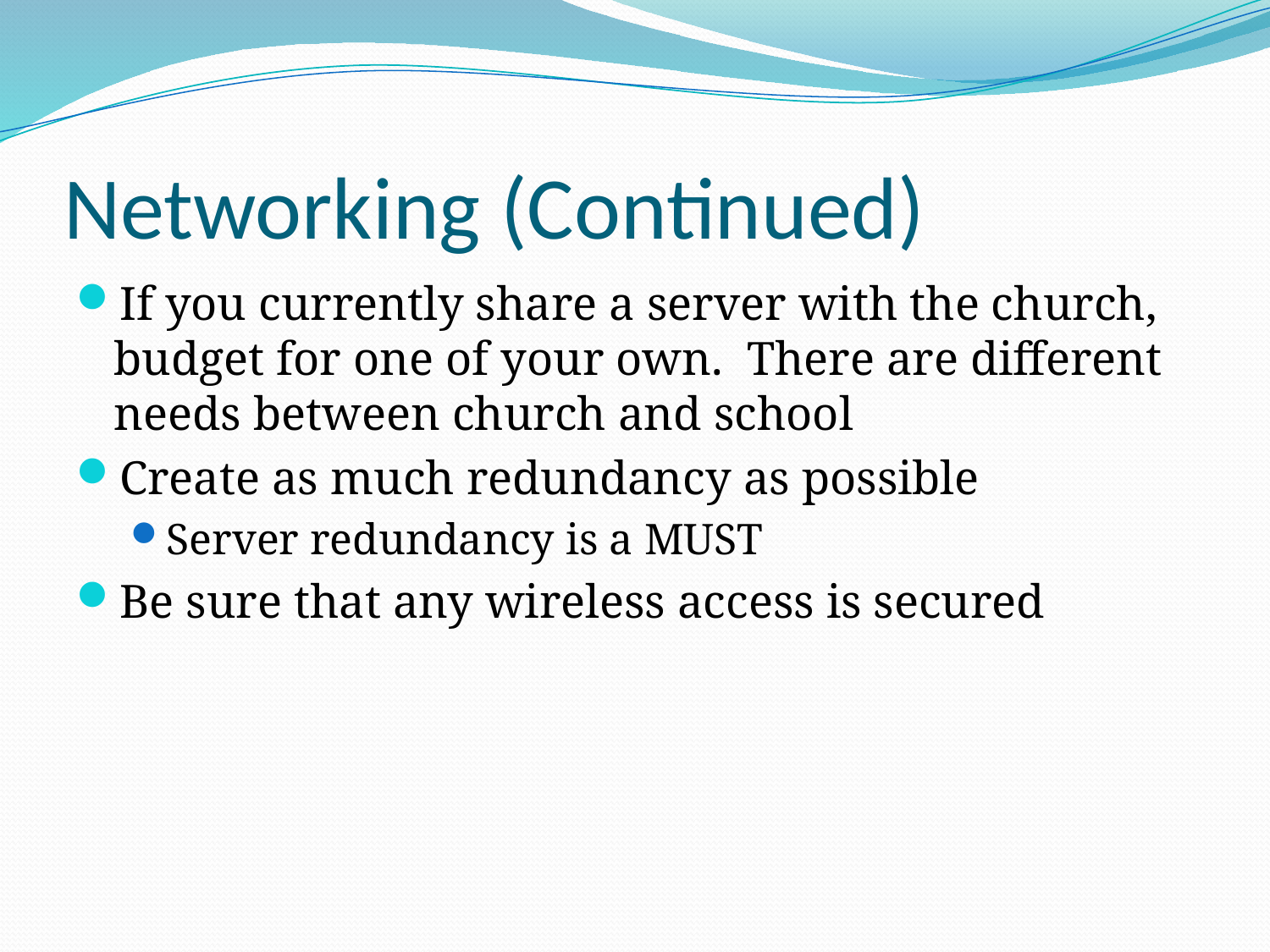

# Networking (Continued)
If you currently share a server with the church, budget for one of your own.  There are different needs between church and school
Create as much redundancy as possible
Server redundancy is a MUST
Be sure that any wireless access is secured